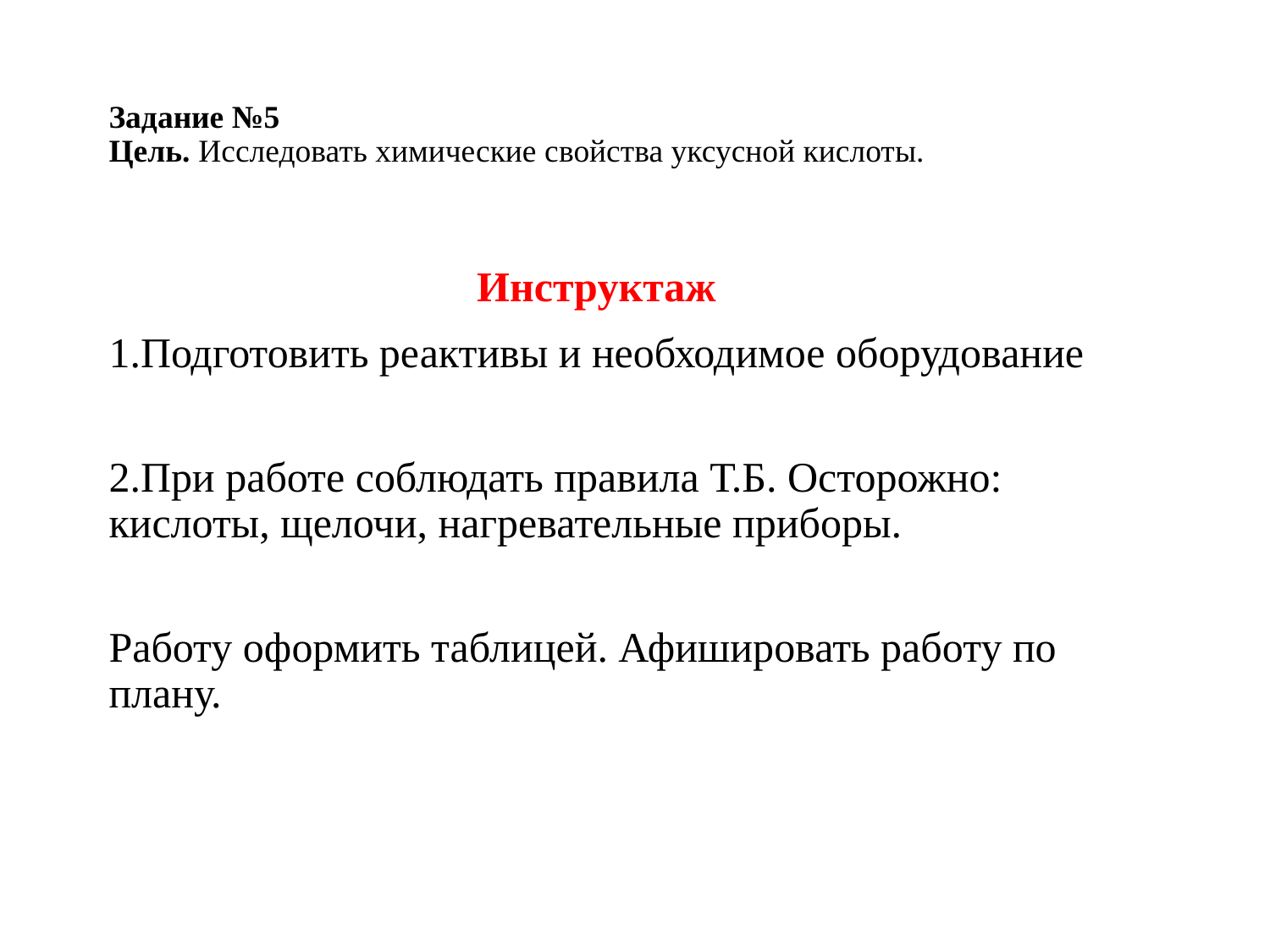

Задание №5
Цель. Исследовать химические свойства уксусной кислоты.
Инструктаж
1.Подготовить реактивы и необходимое оборудование

2.При работе соблюдать правила Т.Б. Осторожно: кислоты, щелочи, нагревательные приборы.

Работу оформить таблицей. Афишировать работу по плану.